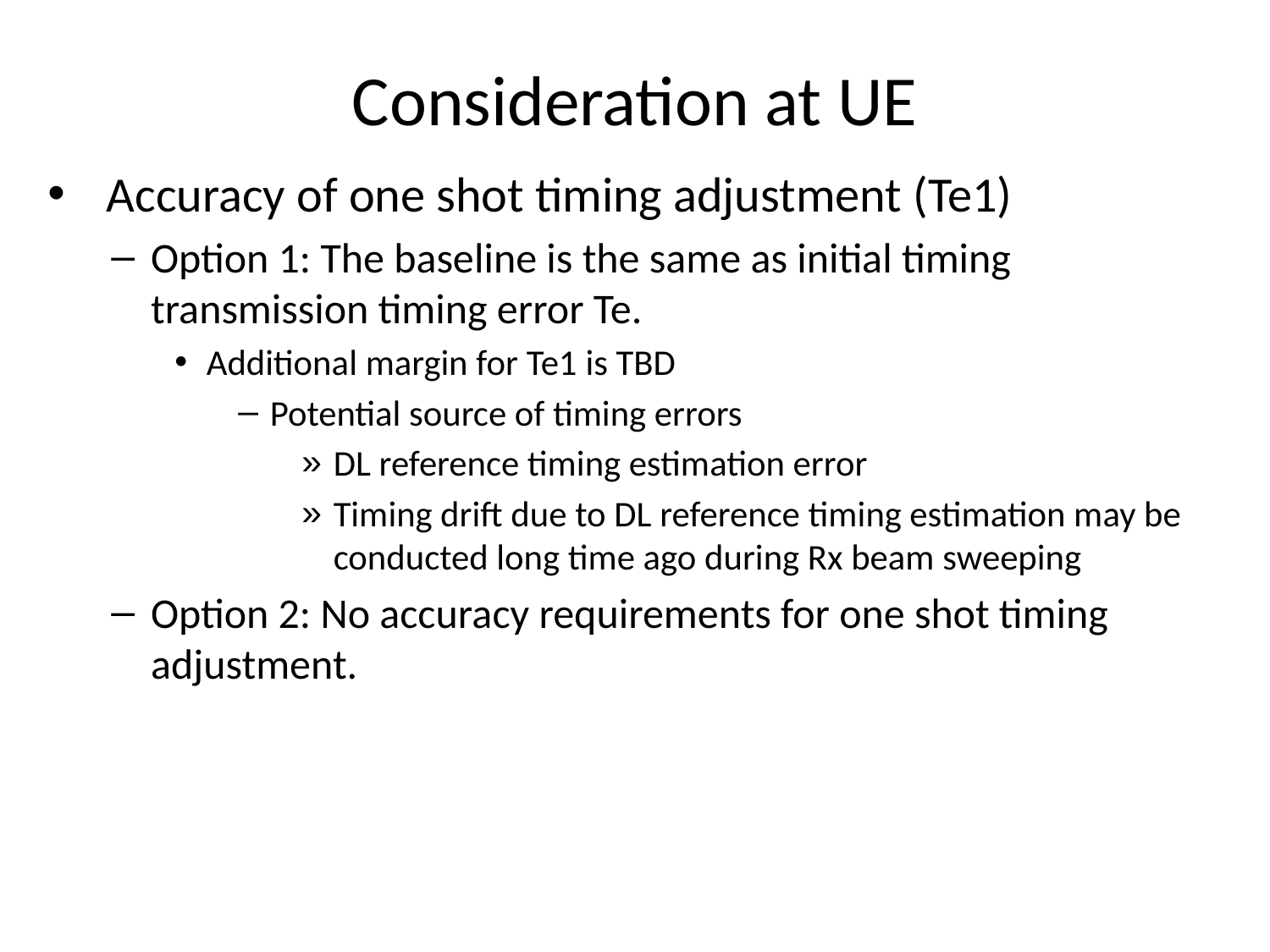

# Consideration at UE
 Accuracy of one shot timing adjustment (Te1)
Option 1: The baseline is the same as initial timing transmission timing error Te.
Additional margin for Te1 is TBD
Potential source of timing errors
DL reference timing estimation error
Timing drift due to DL reference timing estimation may be conducted long time ago during Rx beam sweeping
Option 2: No accuracy requirements for one shot timing adjustment.

5